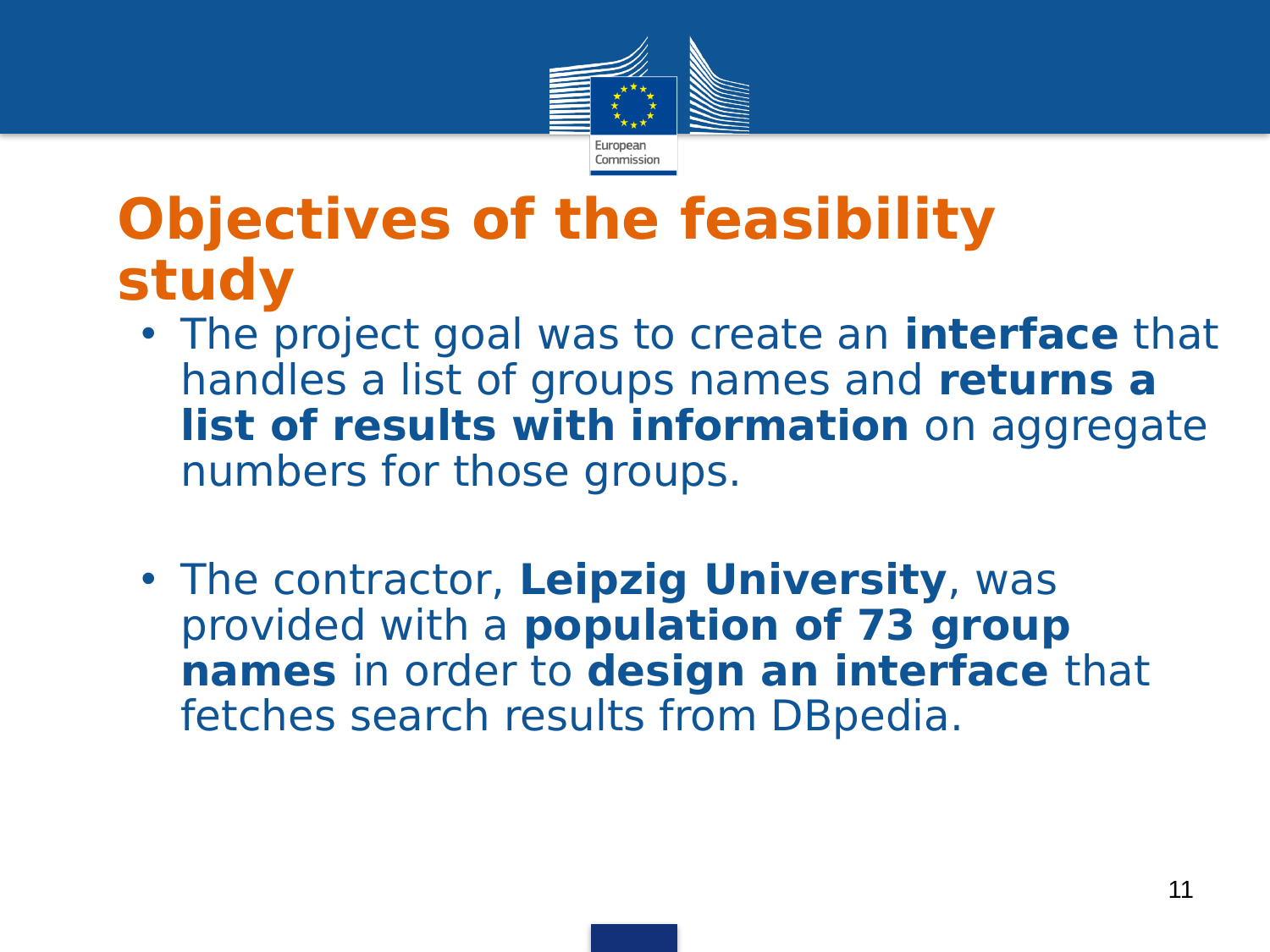

# Objectives of the feasibility study
The project goal was to create an interface that handles a list of groups names and returns a list of results with information on aggregate numbers for those groups.

The contractor, Leipzig University, was provided with a population of 73 group names in order to design an interface that fetches search results from DBpedia.
11